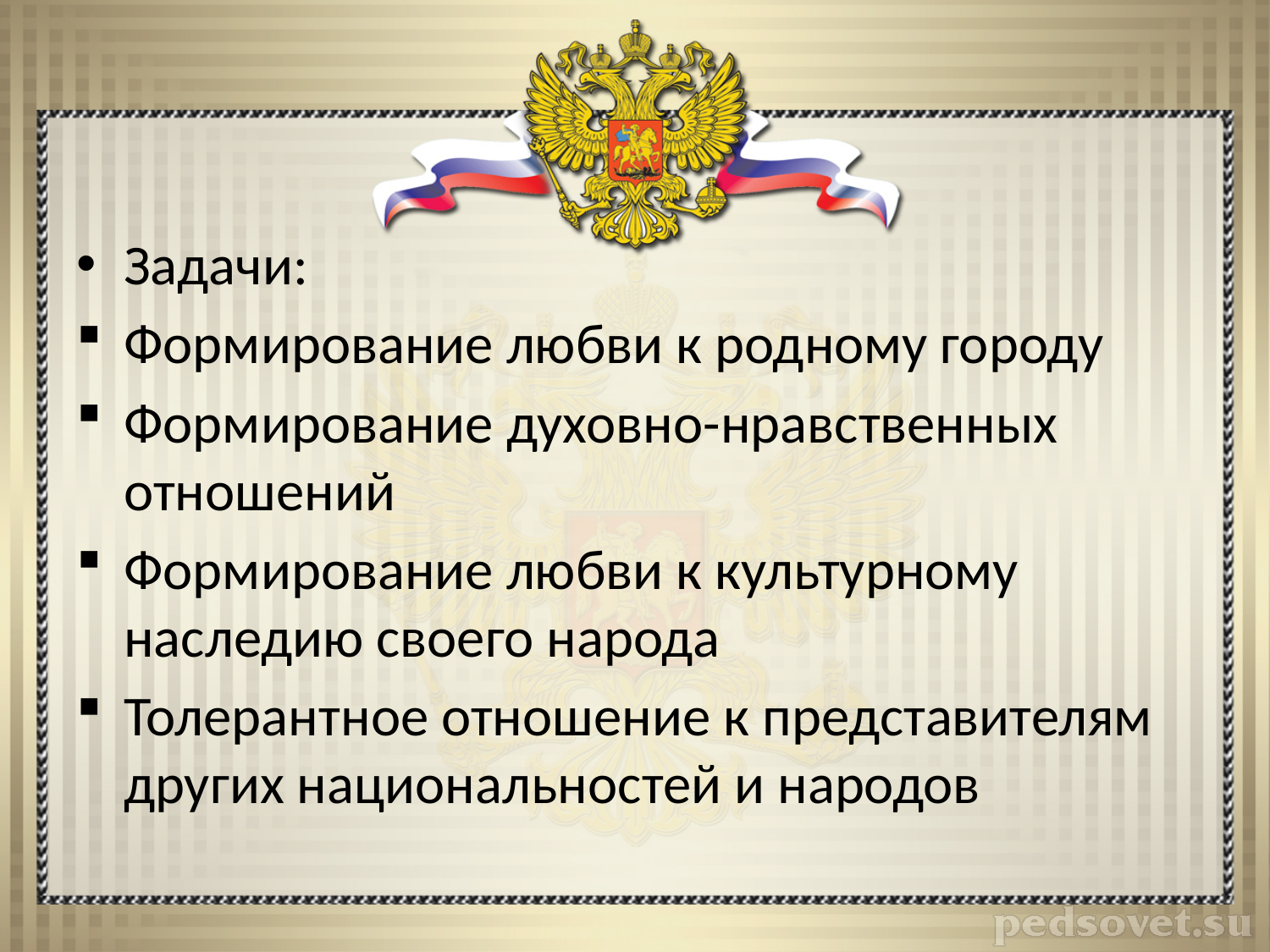

Задачи:
Формирование любви к родному городу
Формирование духовно-нравственных отношений
Формирование любви к культурному наследию своего народа
Толерантное отношение к представителям других национальностей и народов